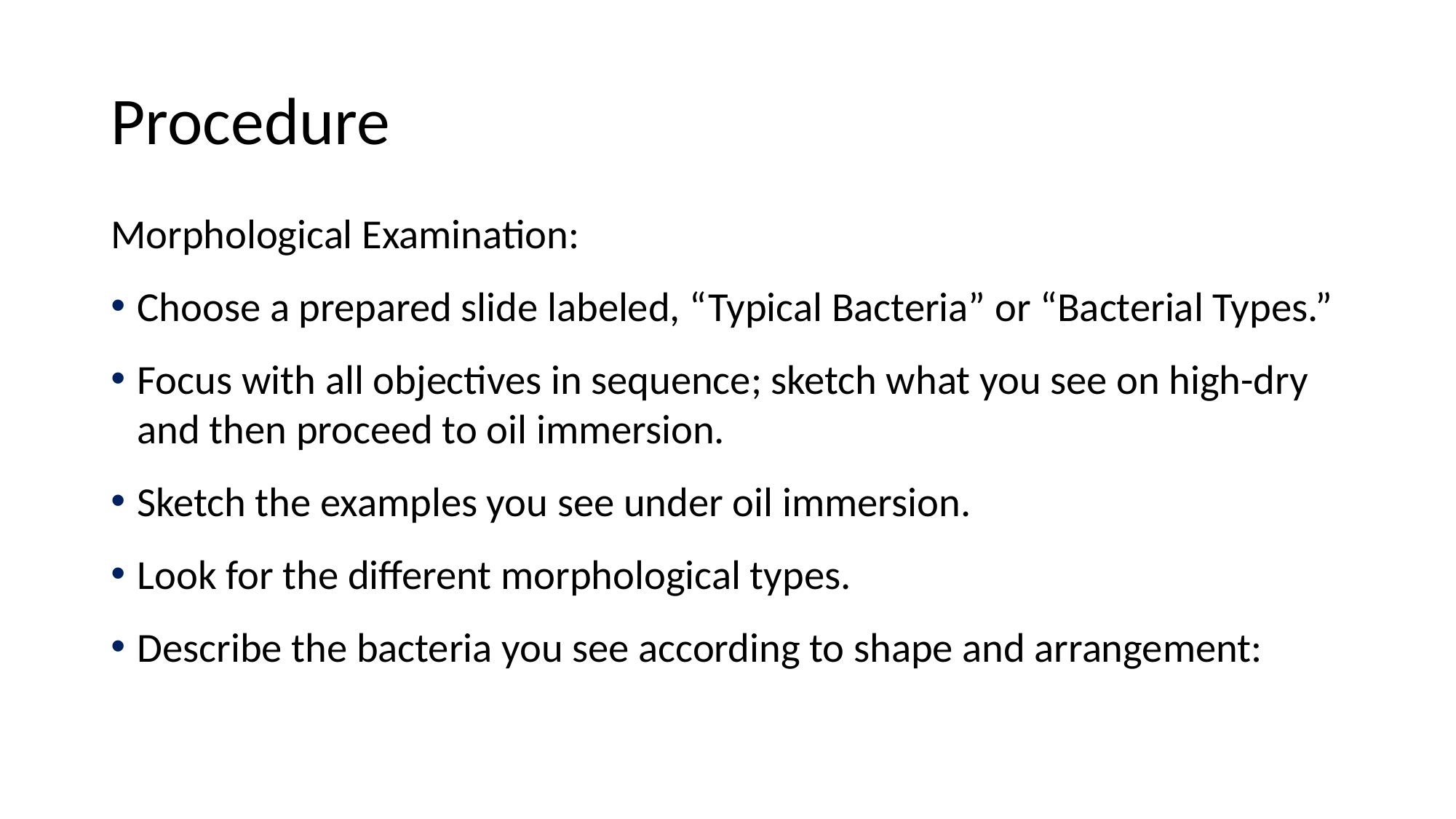

# Procedure
Morphological Examination:
Choose a prepared slide labeled, “Typical Bacteria” or “Bacterial Types.”
Focus with all objectives in sequence; sketch what you see on high-dry and then proceed to oil immersion.
Sketch the examples you see under oil immersion.
Look for the different morphological types.
Describe the bacteria you see according to shape and arrangement: